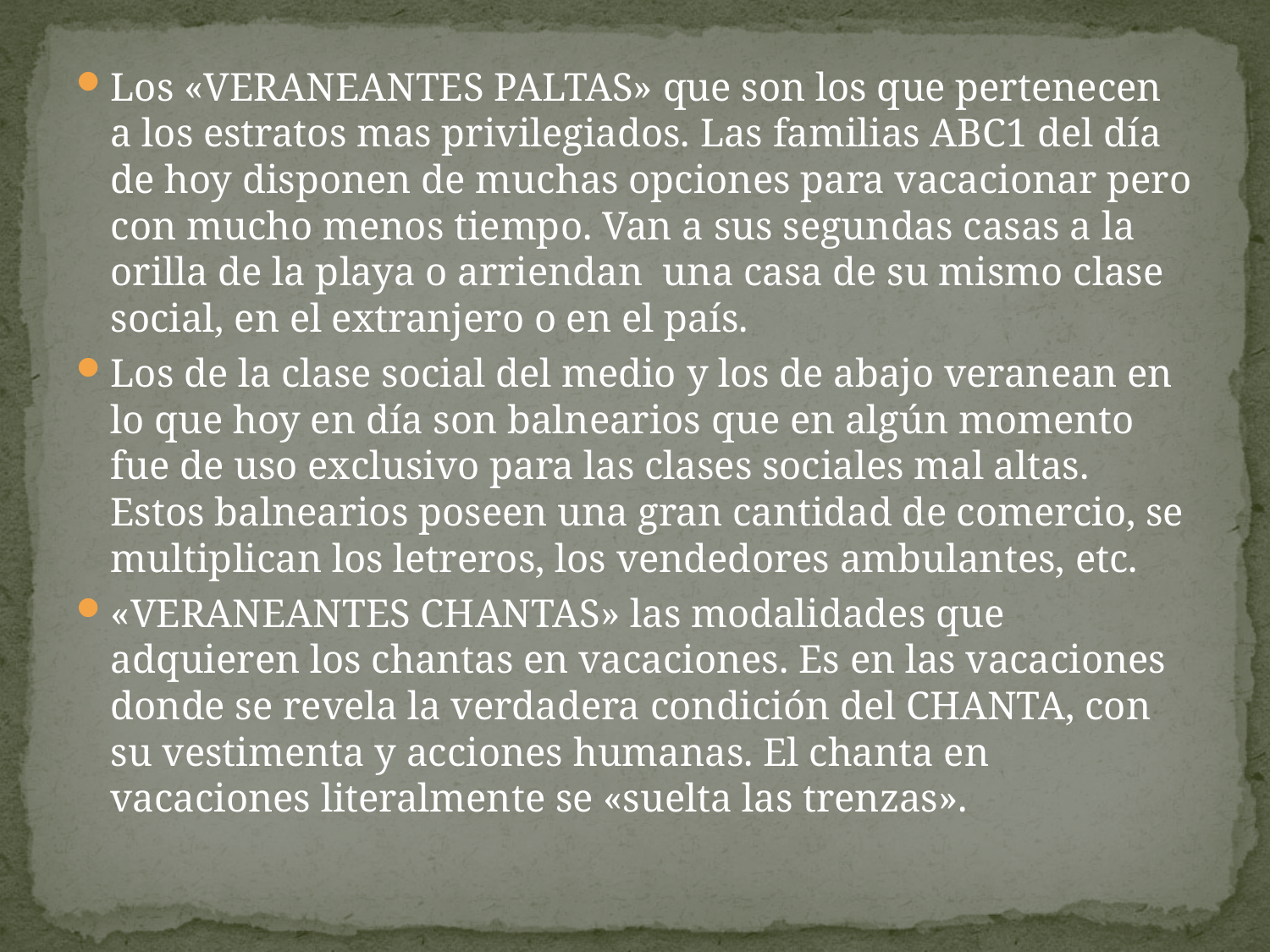

Los «VERANEANTES PALTAS» que son los que pertenecen a los estratos mas privilegiados. Las familias ABC1 del día de hoy disponen de muchas opciones para vacacionar pero con mucho menos tiempo. Van a sus segundas casas a la orilla de la playa o arriendan  una casa de su mismo clase social, en el extranjero o en el país.
Los de la clase social del medio y los de abajo veranean en lo que hoy en día son balnearios que en algún momento fue de uso exclusivo para las clases sociales mal altas. Estos balnearios poseen una gran cantidad de comercio, se multiplican los letreros, los vendedores ambulantes, etc.
«VERANEANTES CHANTAS» las modalidades que adquieren los chantas en vacaciones. Es en las vacaciones donde se revela la verdadera condición del CHANTA, con su vestimenta y acciones humanas. El chanta en vacaciones literalmente se «suelta las trenzas».